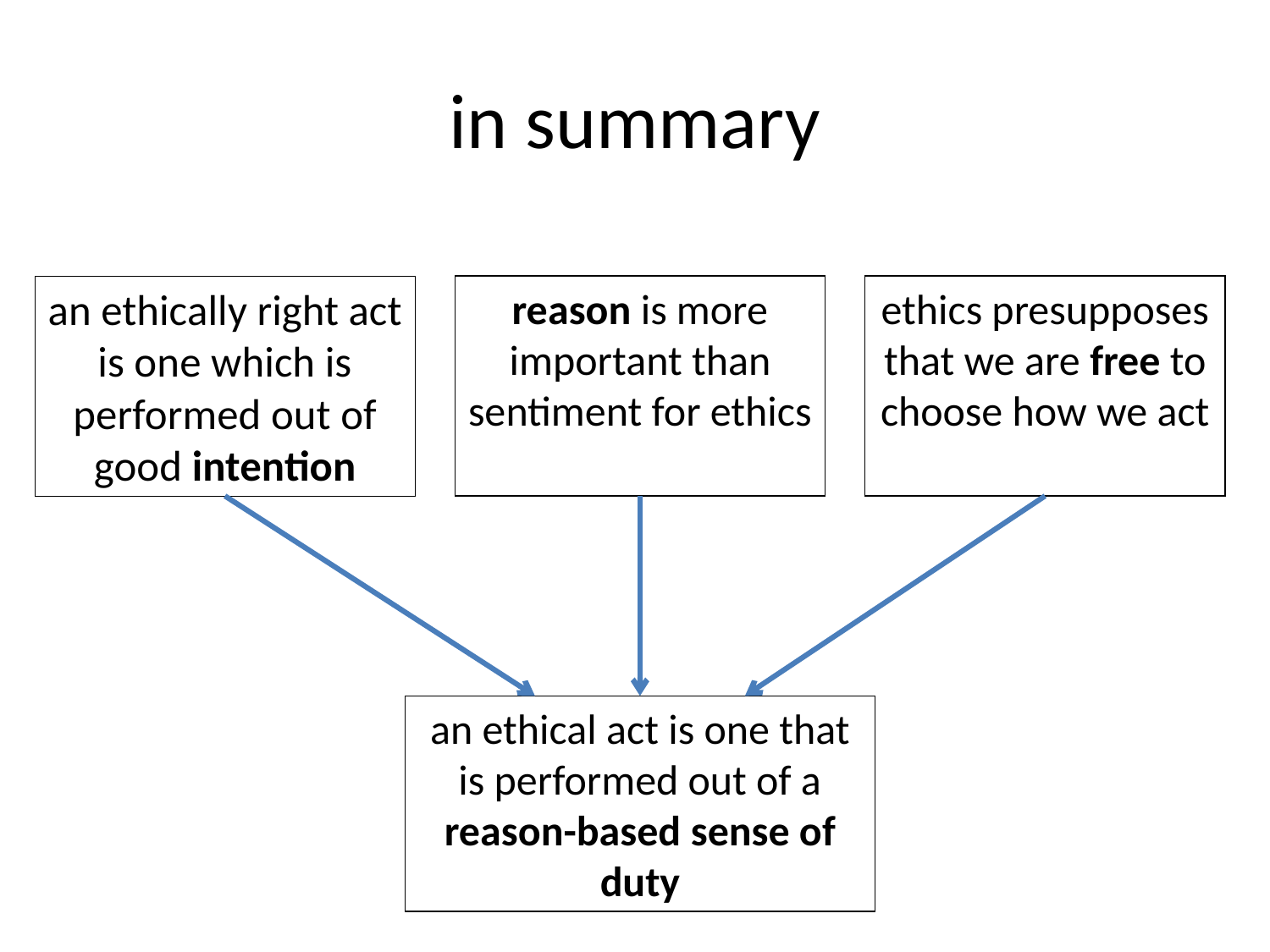

# in summary
an ethically right act is one which is performed out of good intention

reason is more important than sentiment for ethics
ethics presupposes that we are free to choose how we act
an ethical act is one that is performed out of a reason-based sense of duty